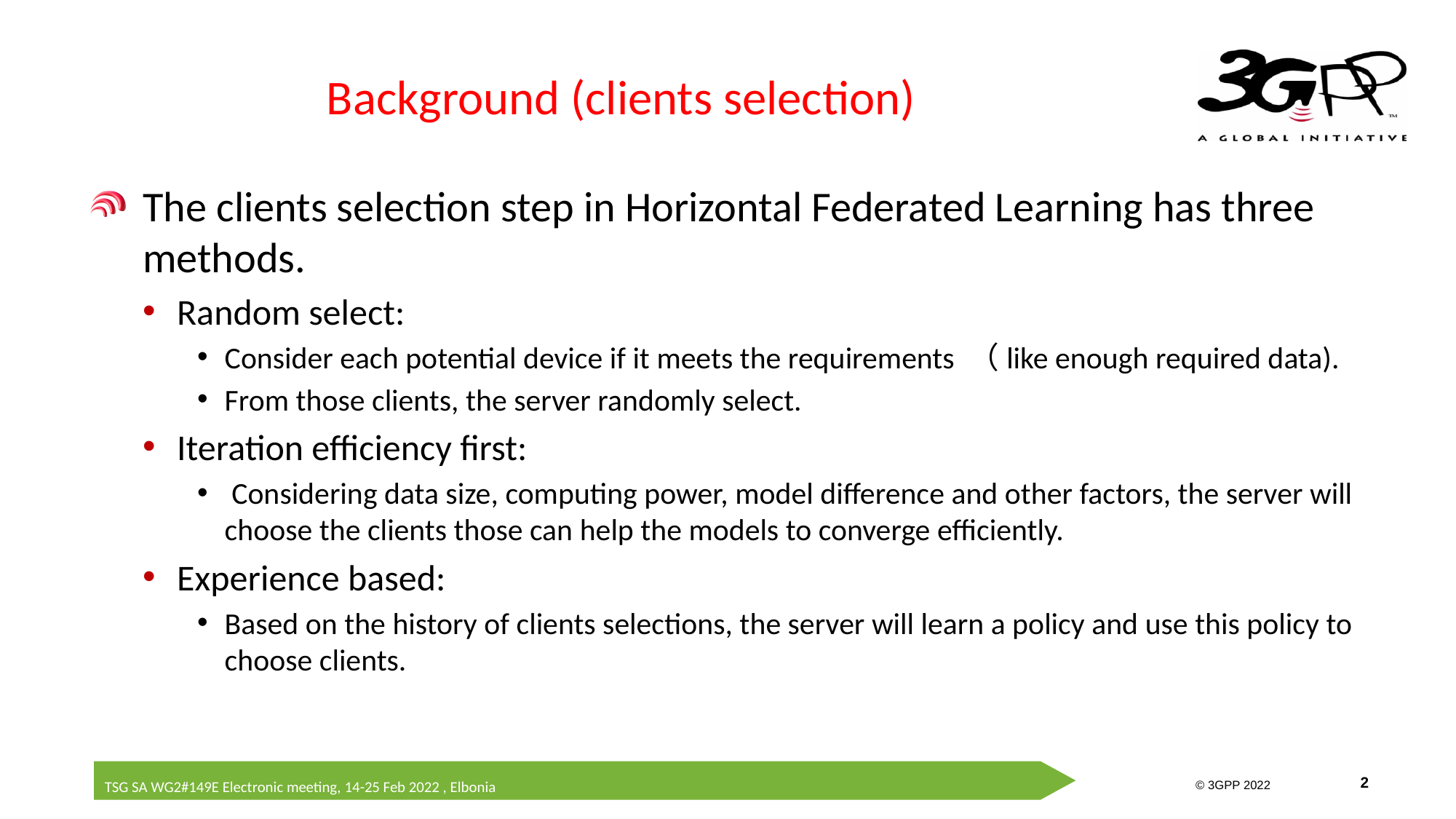

# Background (clients selection)
The clients selection step in Horizontal Federated Learning has three methods.
Random select:
Consider each potential device if it meets the requirements （like enough required data).
From those clients, the server randomly select.
Iteration efficiency first:
 Considering data size, computing power, model difference and other factors, the server will choose the clients those can help the models to converge efficiently.
Experience based:
Based on the history of clients selections, the server will learn a policy and use this policy to choose clients.